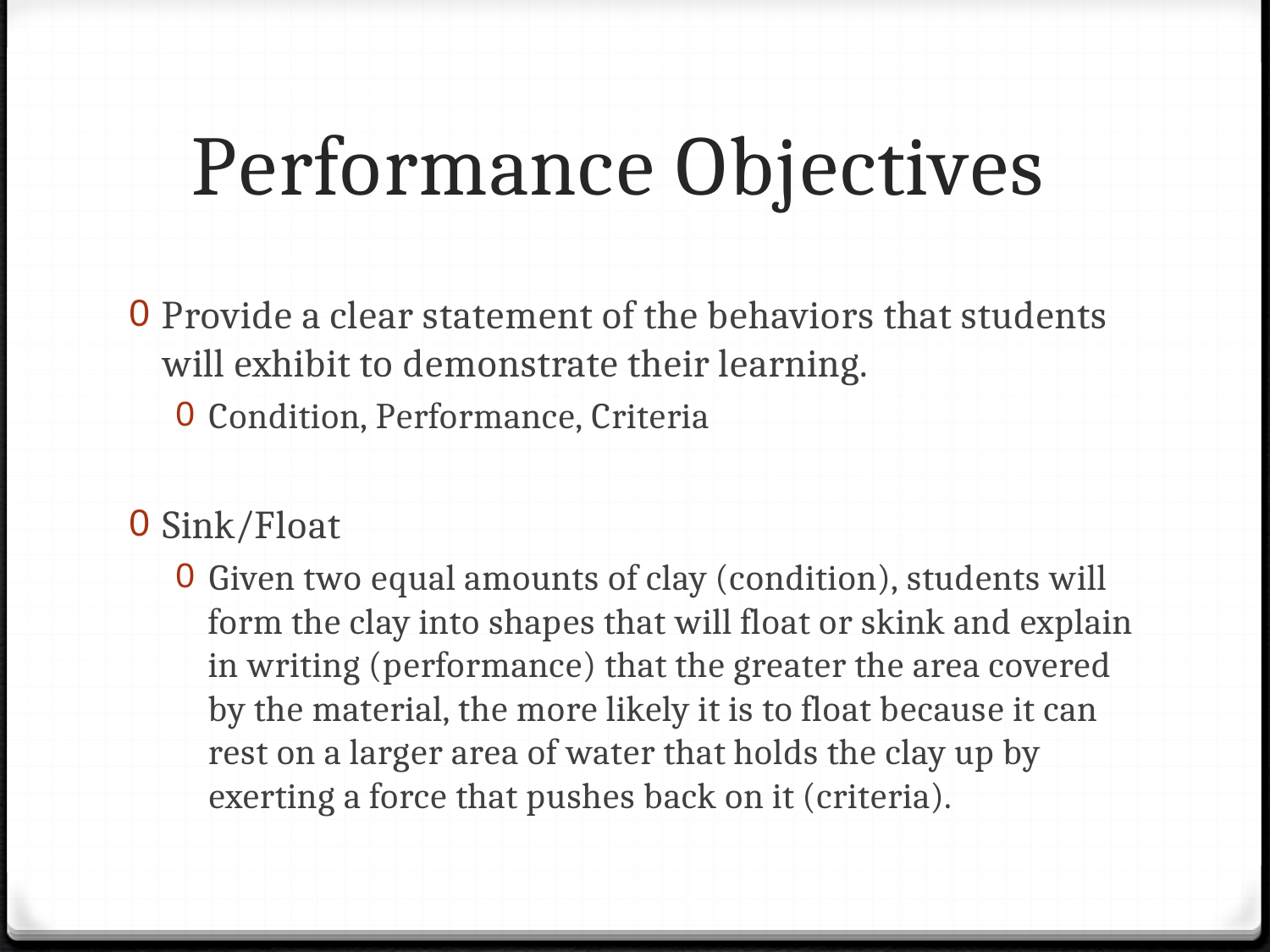

# Performance Objectives
Provide a clear statement of the behaviors that students will exhibit to demonstrate their learning.
Condition, Performance, Criteria

Sink/Float
Given two equal amounts of clay (condition), students will form the clay into shapes that will float or skink and explain in writing (performance) that the greater the area covered by the material, the more likely it is to float because it can rest on a larger area of water that holds the clay up by exerting a force that pushes back on it (criteria).